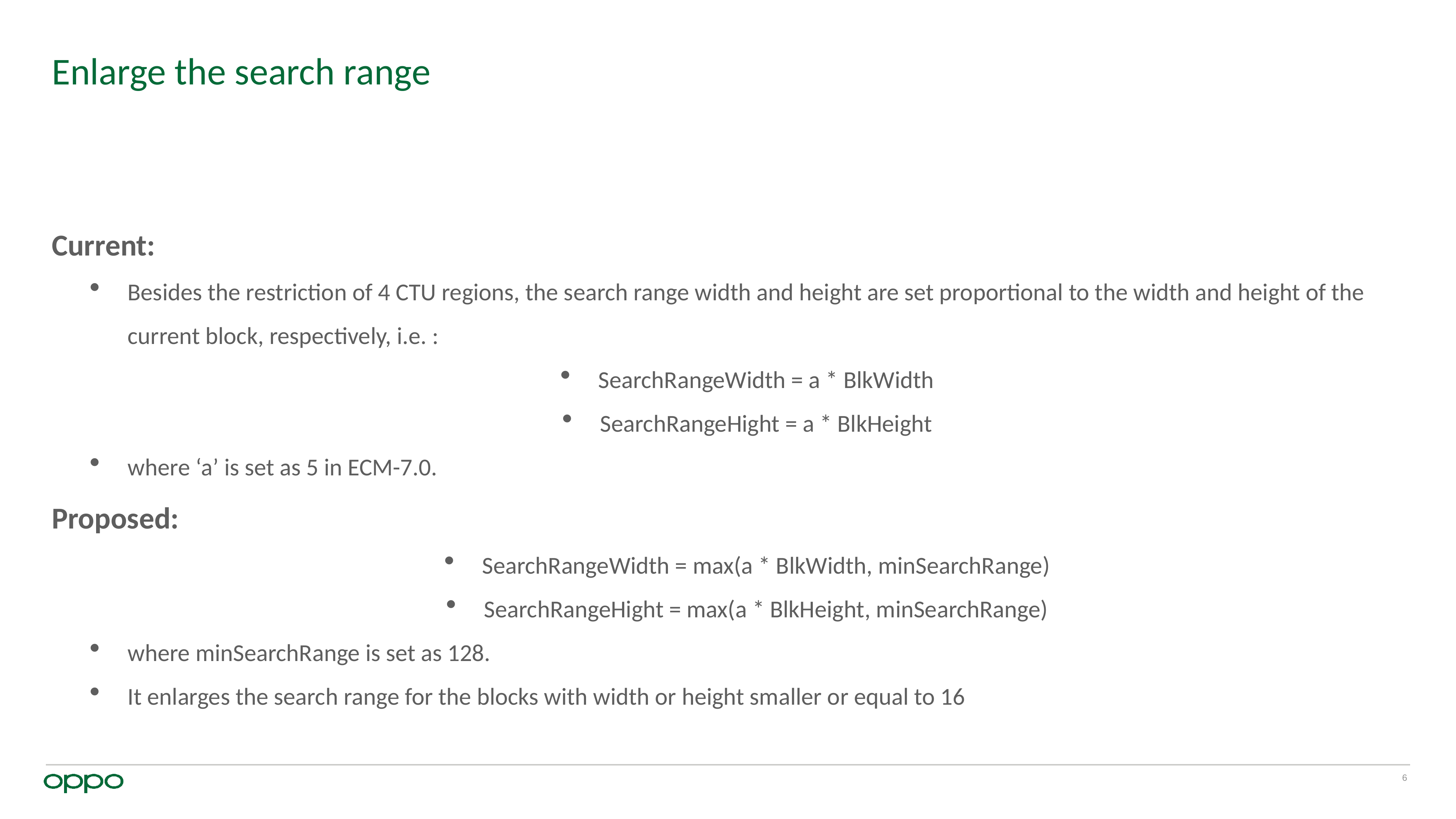

# Enlarge the search range
Current:
Besides the restriction of 4 CTU regions, the search range width and height are set proportional to the width and height of the current block, respectively, i.e. :
SearchRangeWidth = a * BlkWidth
SearchRangeHight = a * BlkHeight
where ‘a’ is set as 5 in ECM-7.0.
Proposed:
SearchRangeWidth = max(a * BlkWidth, minSearchRange)
SearchRangeHight = max(a * BlkHeight, minSearchRange)
where minSearchRange is set as 128.
It enlarges the search range for the blocks with width or height smaller or equal to 16